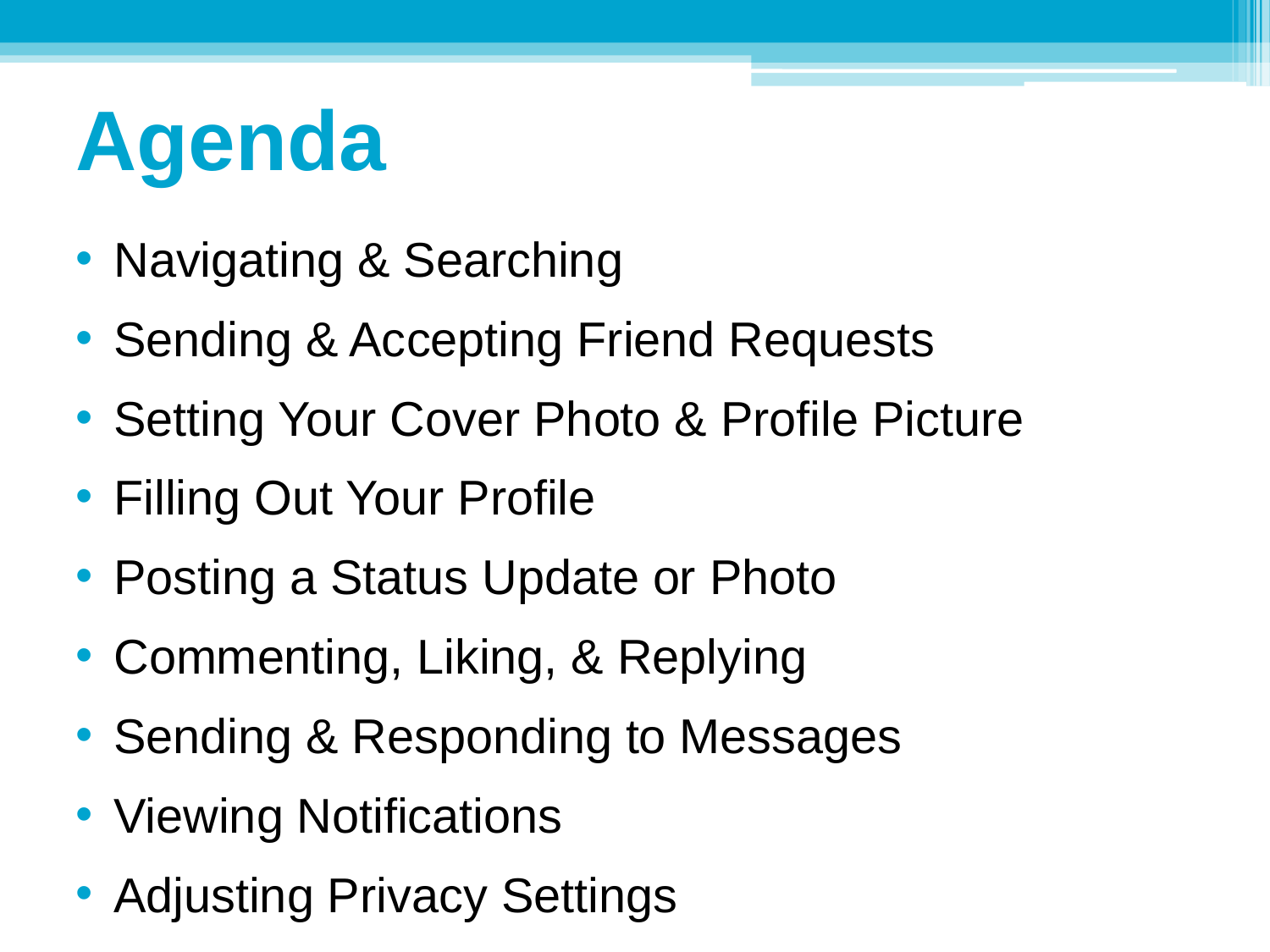

# Agenda
Navigating & Searching
Sending & Accepting Friend Requests
Setting Your Cover Photo & Profile Picture
Filling Out Your Profile
Posting a Status Update or Photo
Commenting, Liking, & Replying
Sending & Responding to Messages
Viewing Notifications
Adjusting Privacy Settings